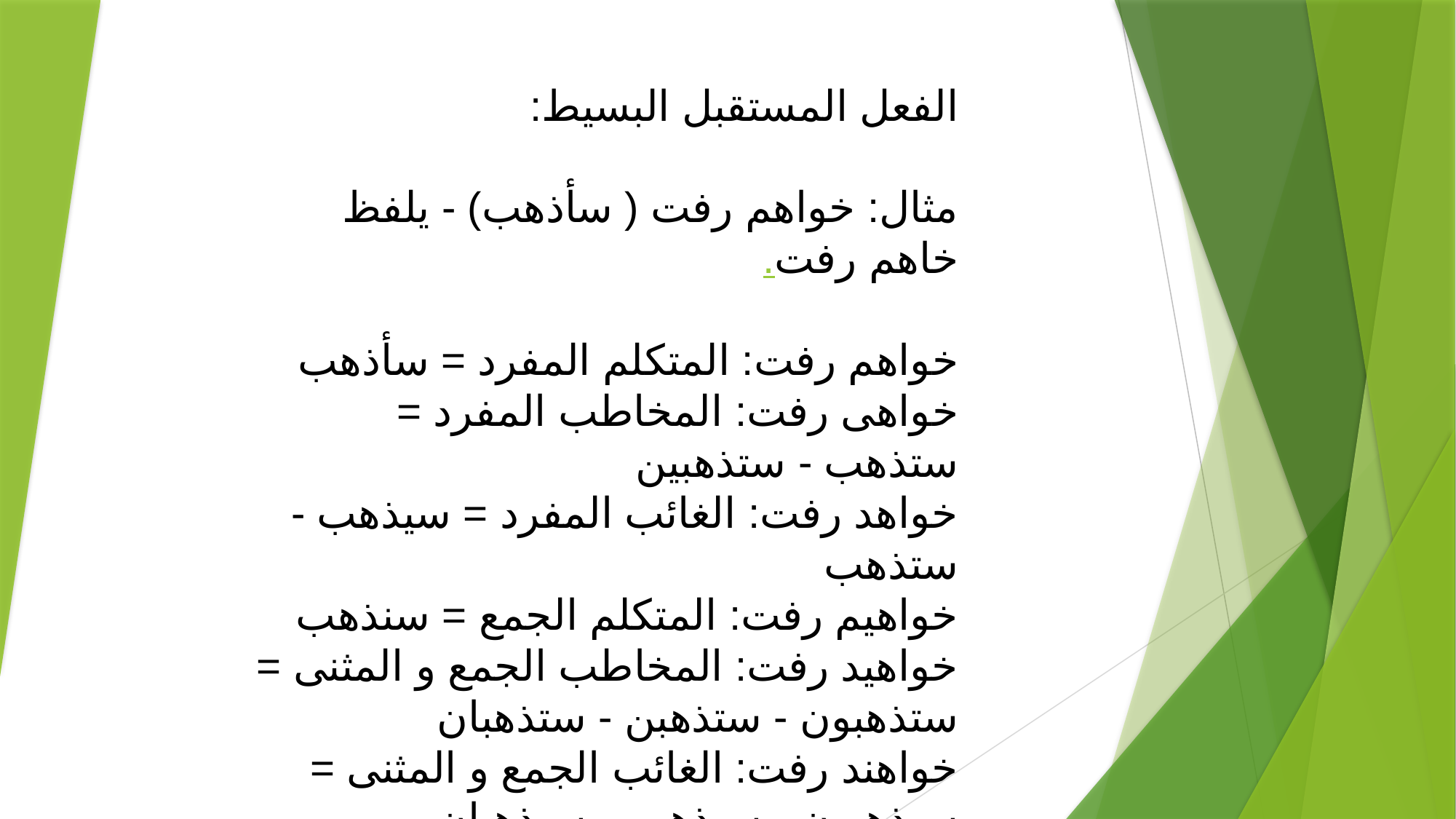

الفعل المستقبل البسيط:
مثال: خواهم رفت ( سأذهب) - يلفظ خاهم رفت.
خواهم رفت: المتكلم المفرد = سأذهب
خواهى رفت: المخاطب المفرد = ستذهب - ستذهبين
خواهد رفت: الغائب المفرد = سيذهب - ستذهب
خواهيم رفت: المتكلم الجمع = سنذهب
خواهيد رفت: المخاطب الجمع و المثنى = ستذهبون - ستذهبن - ستذهبان
خواهند رفت: الغائب الجمع و المثنى = سيذهبون - سيذهبن - سيذهبان